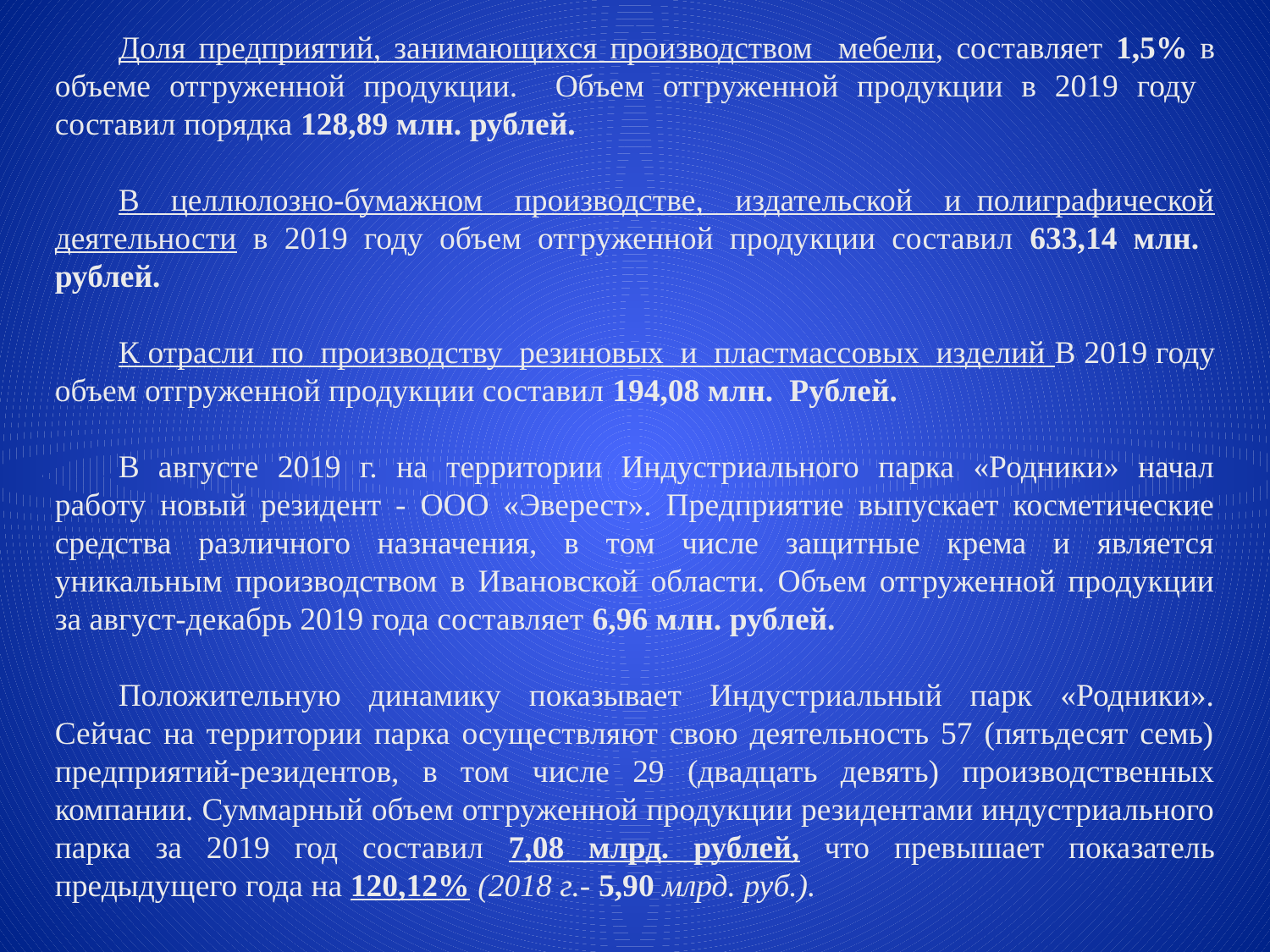

Доля предприятий, занимающихся производством  мебели, составляет 1,5% в объеме отгруженной продукции.  Объем отгруженной продукции в 2019 году  составил порядка 128,89 млн. рублей.

В  целлюлозно-бумажном  производстве,  издательской  и полиграфической деятельности в 2019 году объем отгруженной продукции составил 633,14 млн.  рублей.

К отрасли  по  производству  резиновых  и  пластмассовых  изделий В 2019 году объем отгруженной продукции составил 194,08 млн.  Рублей.

В августе 2019 г. на территории Индустриального парка «Родники» начал работу новый резидент - ООО «Эверест». Предприятие выпускает косметические средства различного назначения, в том числе защитные крема и является уникальным производством в Ивановской области. Объем отгруженной продукции за август-декабрь 2019 года составляет 6,96 млн. рублей.

Положительную динамику показывает Индустриальный парк «Родники». Сейчас на территории парка осуществляют свою деятельность 57 (пятьдесят семь) предприятий-резидентов, в том числе 29 (двадцать девять) производственных компании. Суммарный объем отгруженной продукции резидентами индустриального парка за 2019 год составил 7,08 млрд. рублей, что превышает показатель предыдущего года на 120,12% (2018 г.- 5,90 млрд. руб.).